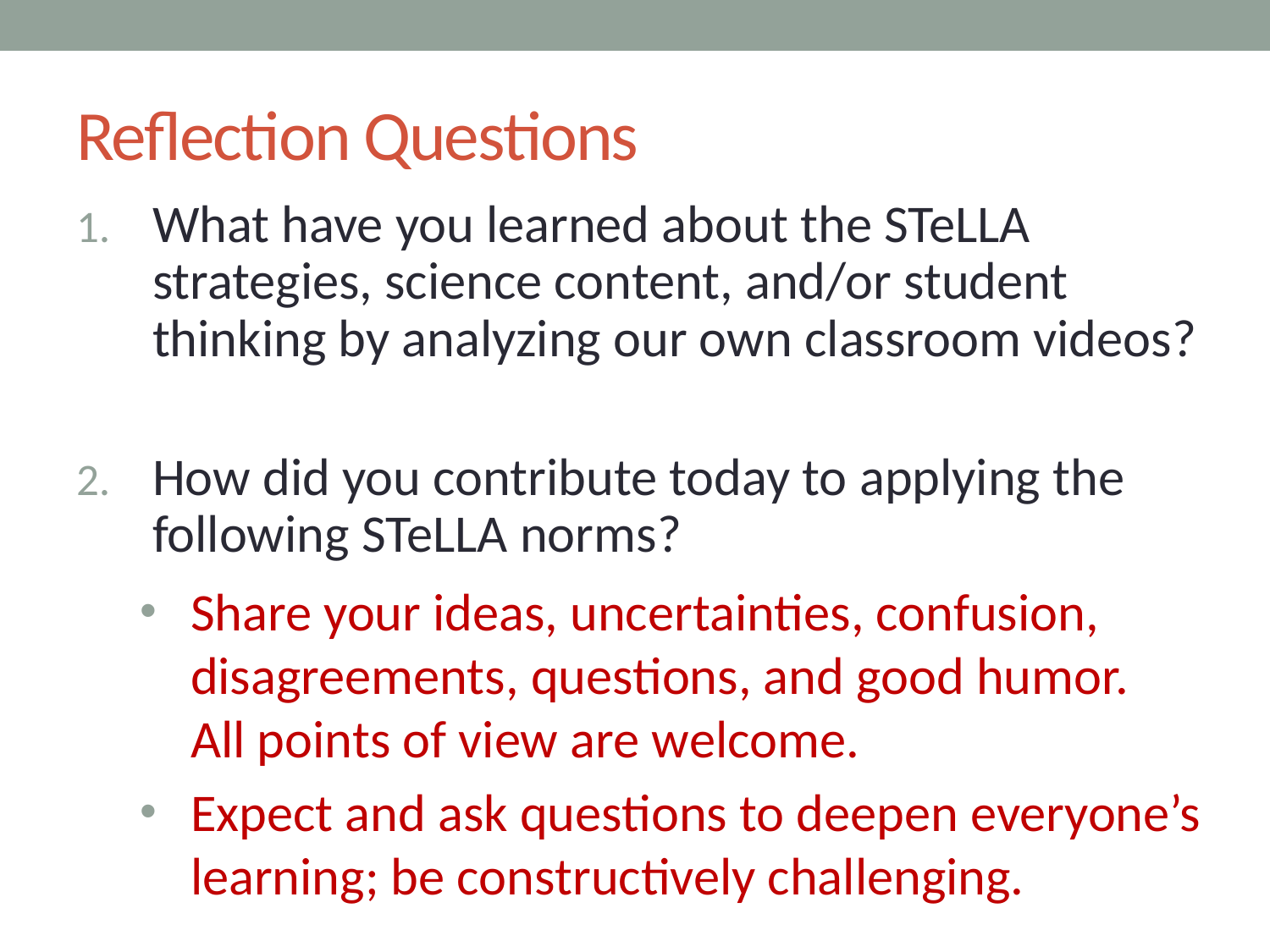

# Reflection Questions
What have you learned about the STeLLA strategies, science content, and/or student thinking by analyzing our own classroom videos?
How did you contribute today to applying the following STeLLA norms?
Share your ideas, uncertainties, confusion, disagreements, questions, and good humor.
All points of view are welcome.
Expect and ask questions to deepen everyone’s learning; be constructively challenging.